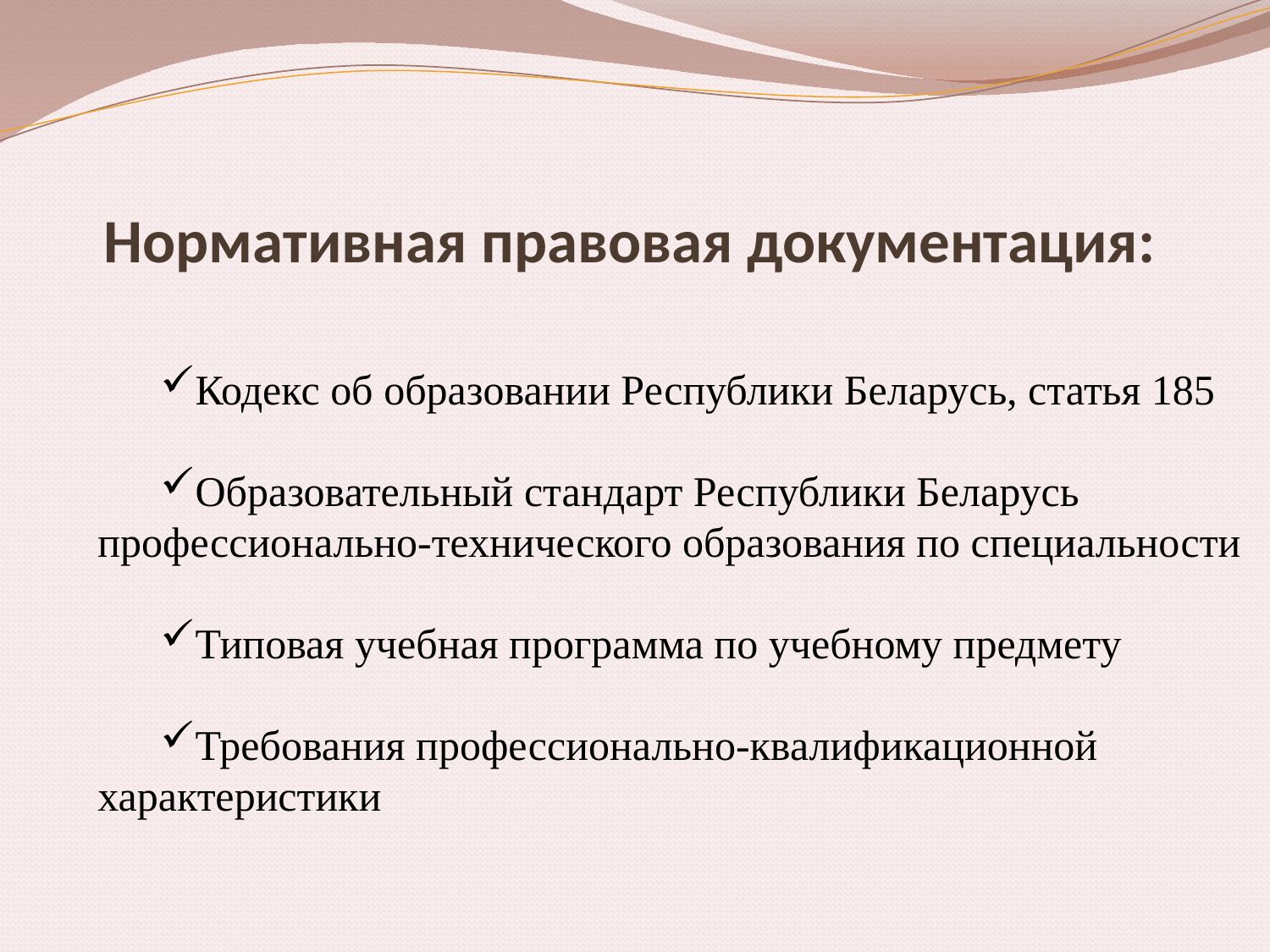

# Нормативная правовая документация:
Кодекс об образовании Республики Беларусь, статья 185

Образовательный стандарт Республики Беларусь профессионально-технического образования по специальности

Типовая учебная программа по учебному предмету

Требования профессионально-квалификационной характеристики